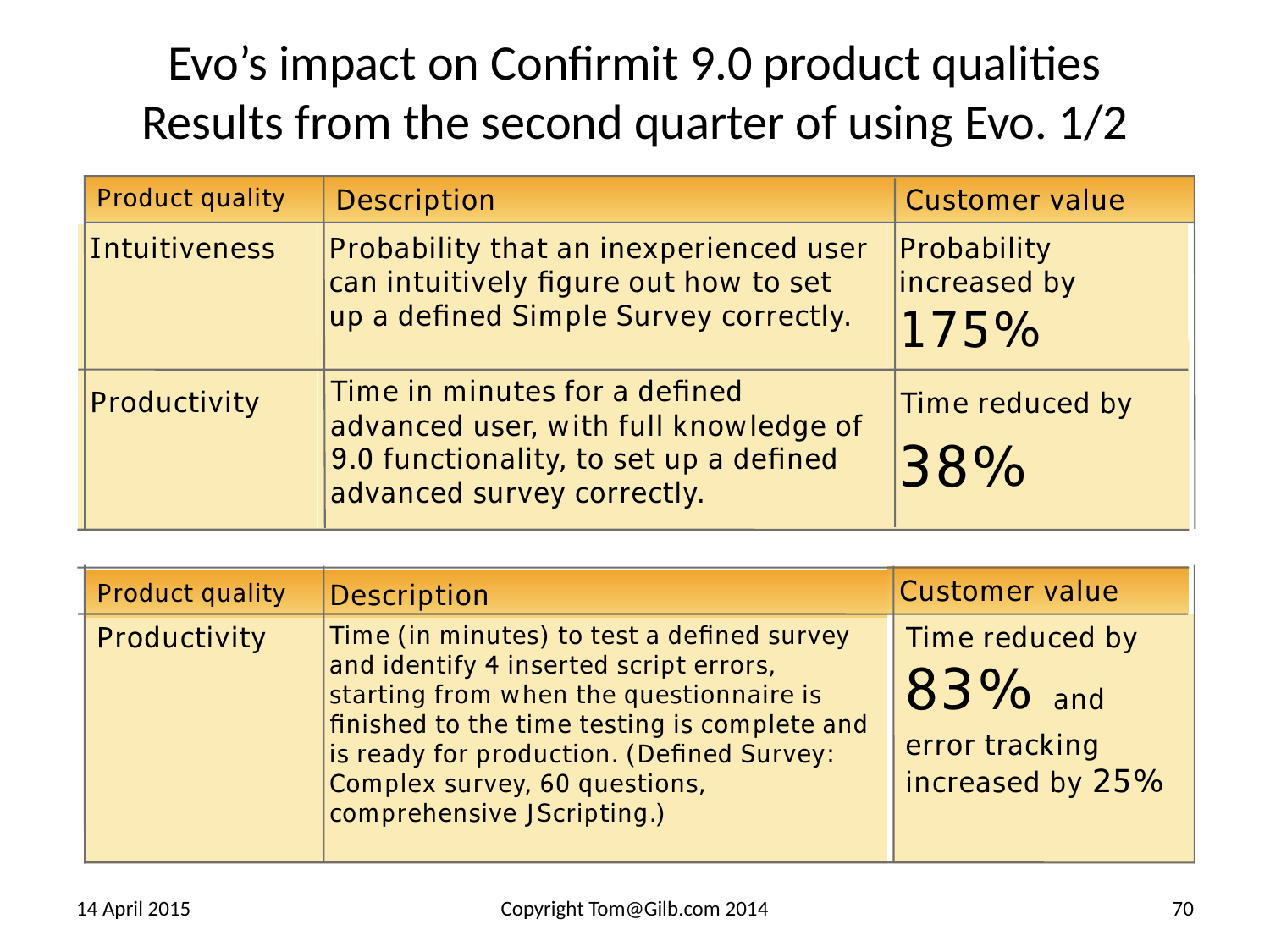

# Evo’s impact on Confirmit 9.0 product qualities Results from the second quarter of using Evo. 1/2

Product quality

Description

Customer value

Intuitiveness

Probability that an inexperienced user can intuitively figure out how to set up a defined Simple Survey correctly.
Probability increased by 175%

Productivity

Time reduced by
38%
Time in minutes for a defined advanced user, with full knowledge of 9.0 functionality, to set up a defined advanced survey correctly.

Customer value

Product quality
Description
Productivity
Time (in minutes) to test a defined survey and identify 4 inserted script errors, starting from when the questionnaire is finished to the time testing is complete and is ready for production. (Defined Survey: Complex survey, 60 questions, comprehensive JScripting.)
Time reduced by 83% and
error tracking increased by 25%

14 April 2015
Copyright Tom@Gilb.com 2014
70